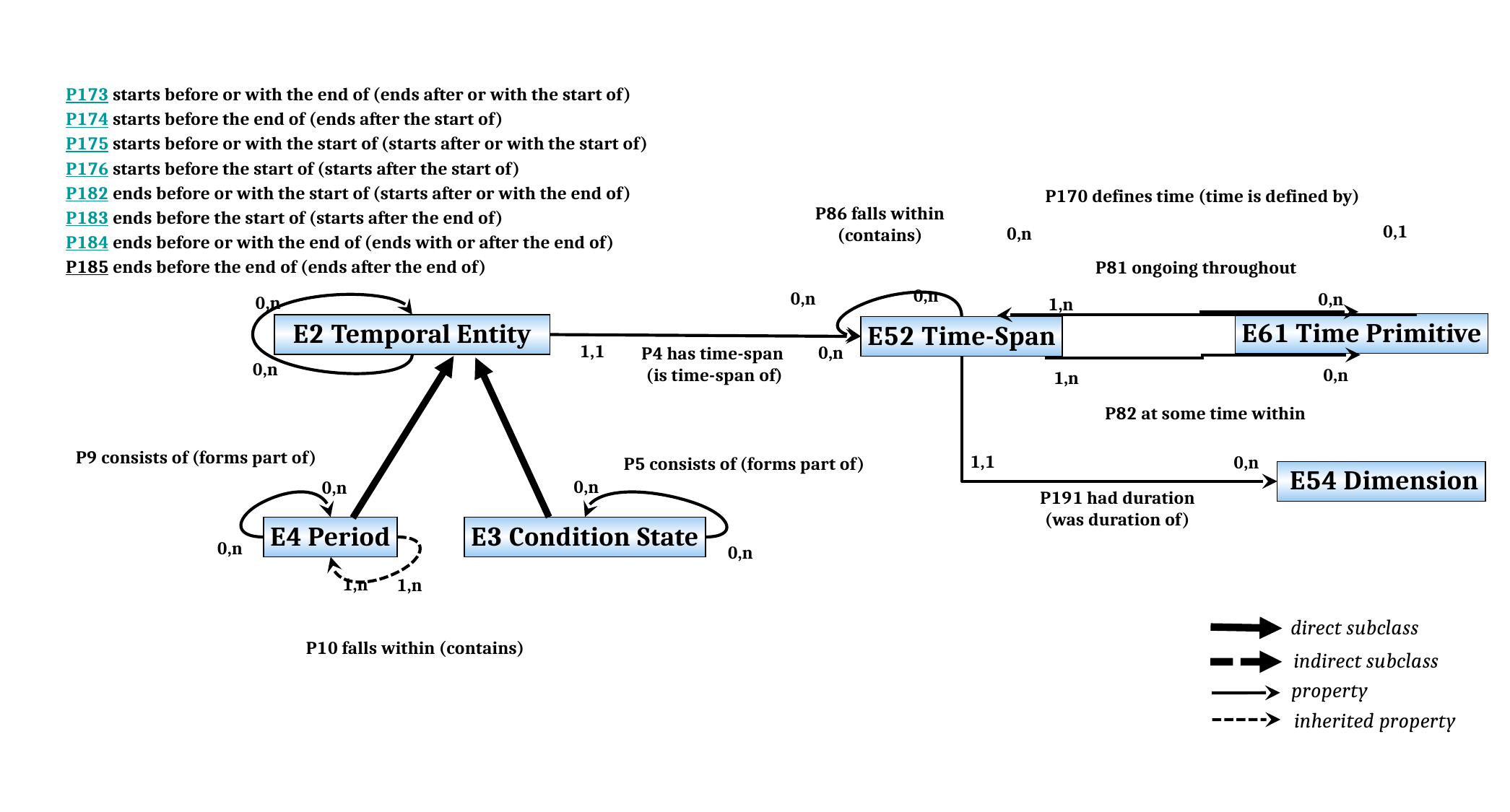

P173 starts before or with the end of (ends after or with the start of)
P174 starts before the end of (ends after the start of)
P175 starts before or with the start of (starts after or with the start of)
P176 starts before the start of (starts after the start of)
P182 ends before or with the start of (starts after or with the end of)
P183 ends before the start of (starts after the end of)
P184 ends before or with the end of (ends with or after the end of)
P185 ends before the end of (ends after the end of)
P170 defines time (time is defined by)
P86 falls within
(contains)
0,1
0,n
P81 ongoing throughout
0,n
0,n
0,n
0,n
1,n
E61 Time Primitive
  E2 Temporal Entity

E52 Time-Span
1,1
0,n
P4 has time-span
(is time-span of)
0,n

0,n
1,n
P82 at some time within
P9 consists of (forms part of)
1,1
0,n
P5 consists of (forms part of)
 E54 Dimension
0,n
0,n
P191 had duration
(was duration of)
E4 Period
E3 Condition State
0,n
0,n
1,n
1,n
direct subclass

P10 falls within (contains)
indirect subclass

property
inherited property